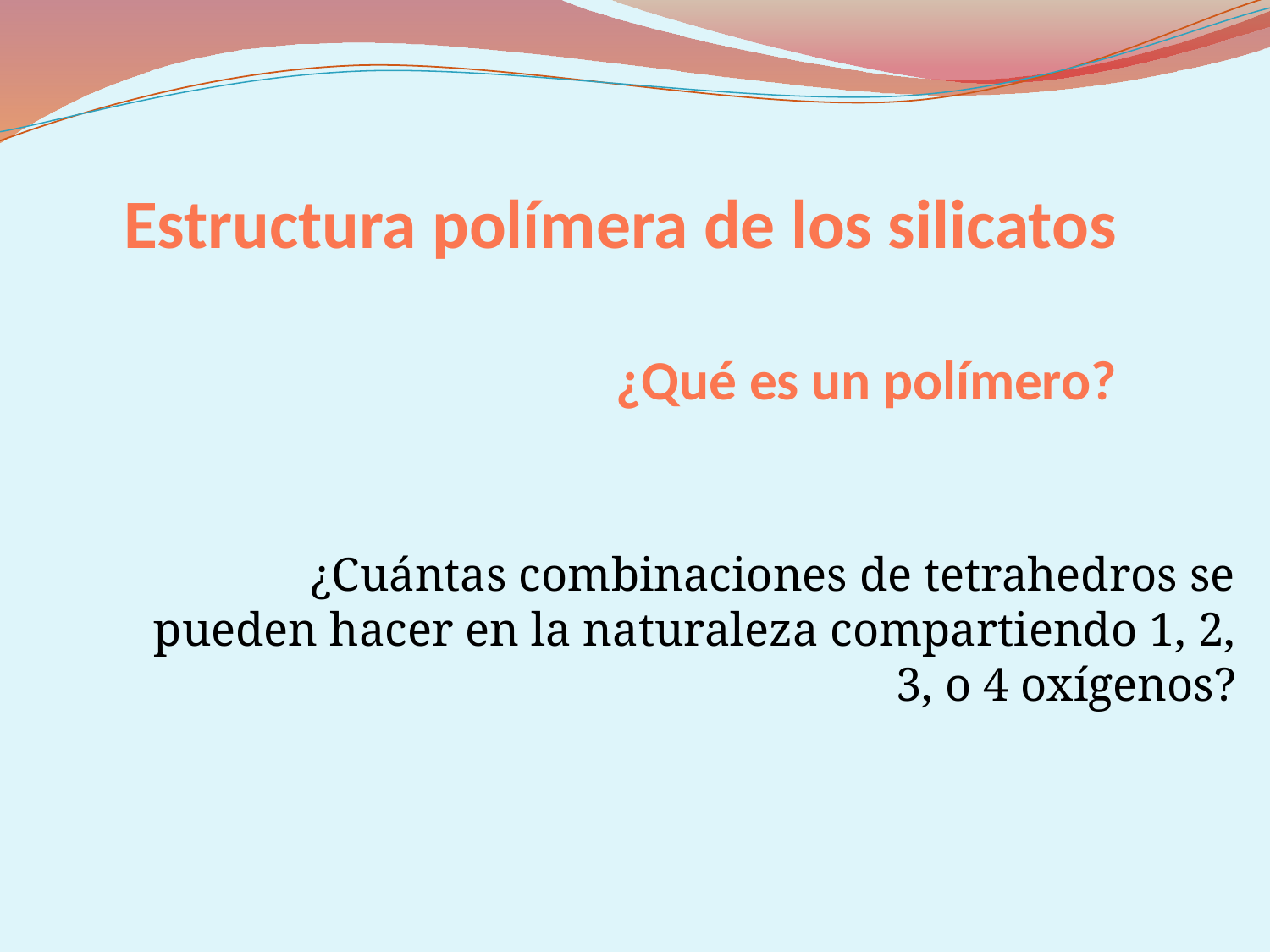

# Estructura polímera de los silicatos ¿Qué es un polímero?
¿Cuántas combinaciones de tetrahedros se pueden hacer en la naturaleza compartiendo 1, 2, 3, o 4 oxígenos?